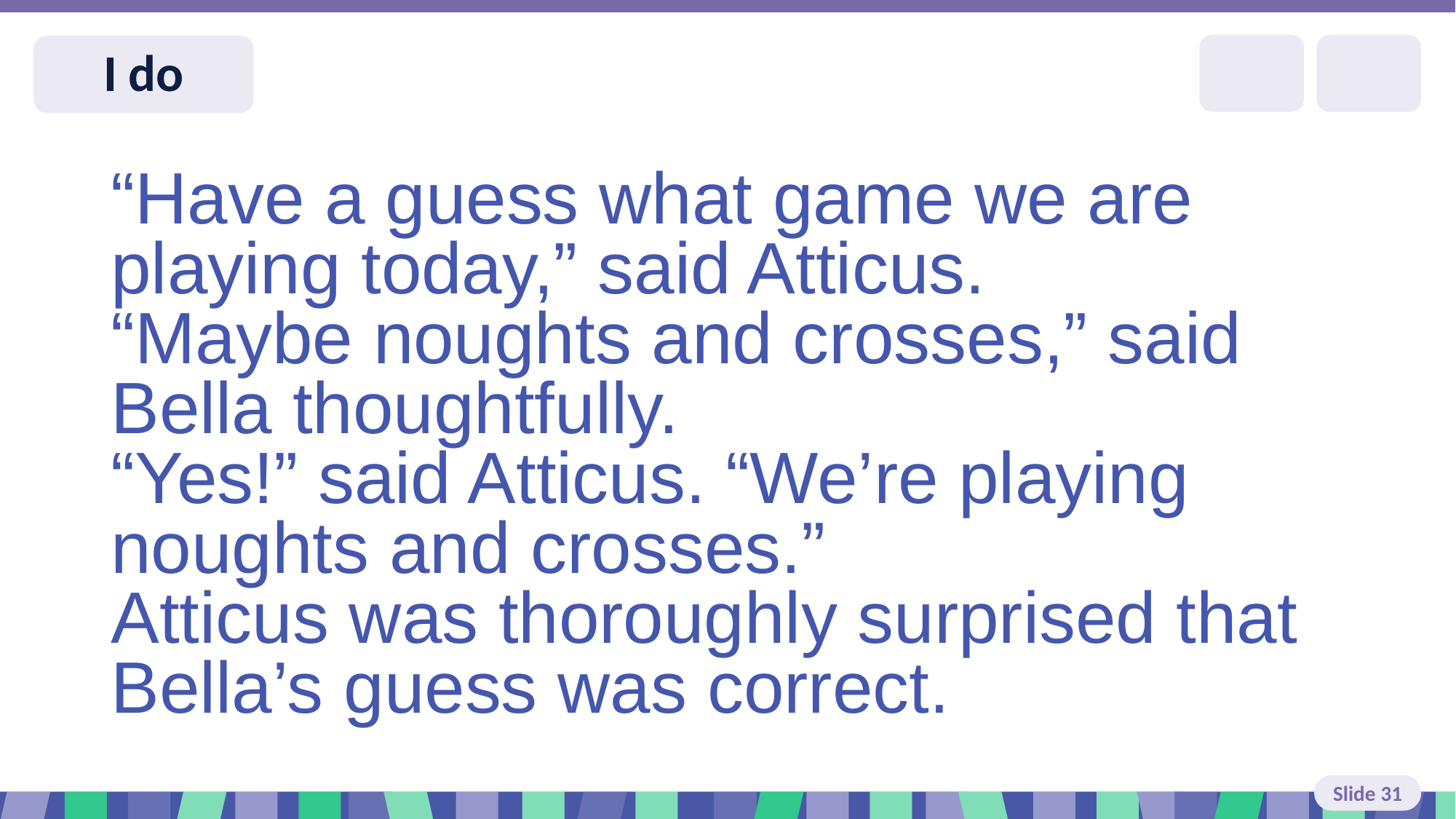

Slide 31 I do
“Have a guess what game we are playing today,” said Atticus.
“Maybe noughts and crosses,” said Bella thoughtfully.
“Yes!” said Atticus. “We’re playing noughts and crosses.”
Atticus was thoroughly surprised that
Bella’s guess was correct.